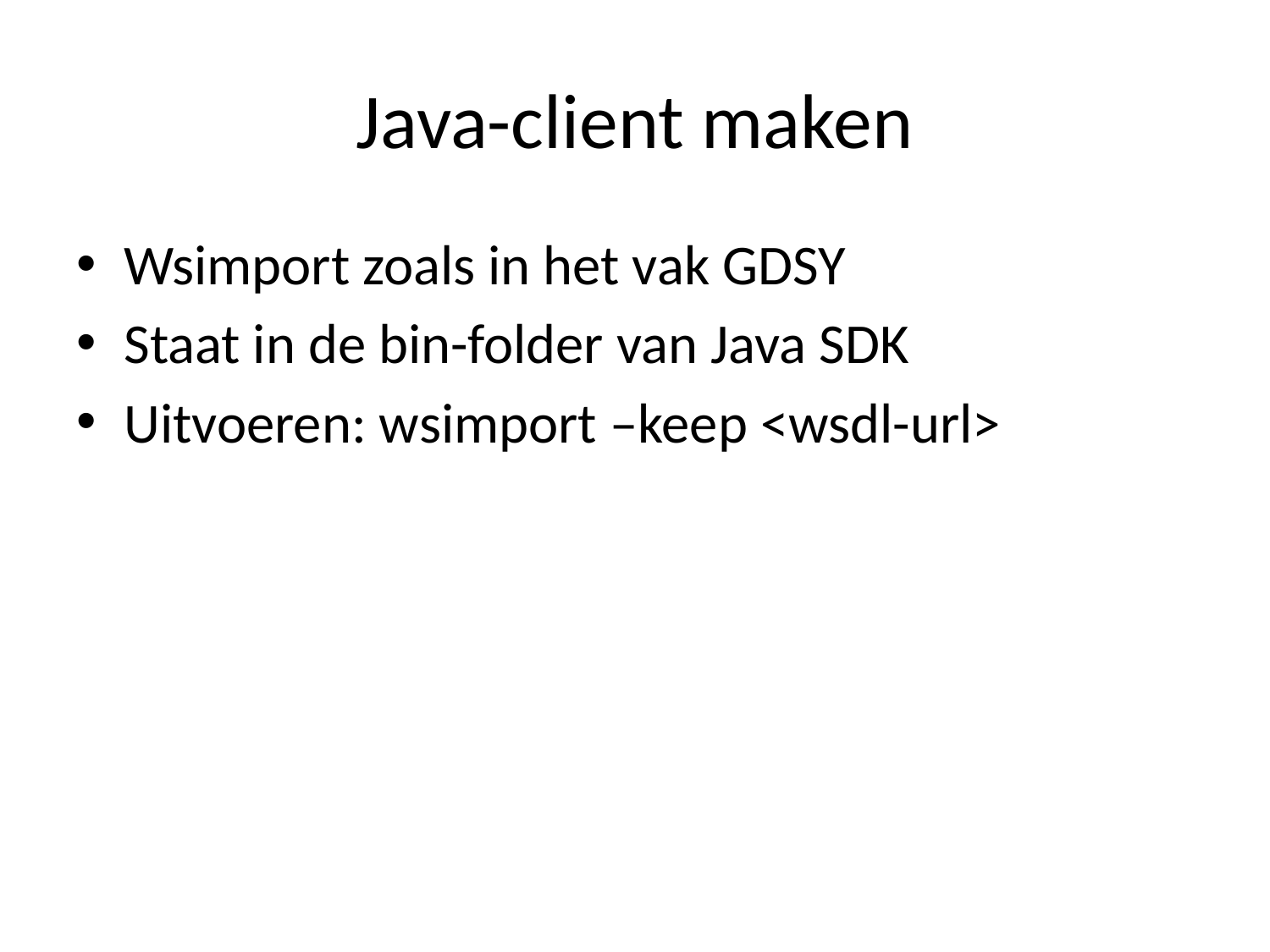

# Java-client maken
Wsimport zoals in het vak GDSY
Staat in de bin-folder van Java SDK
Uitvoeren: wsimport –keep <wsdl-url>